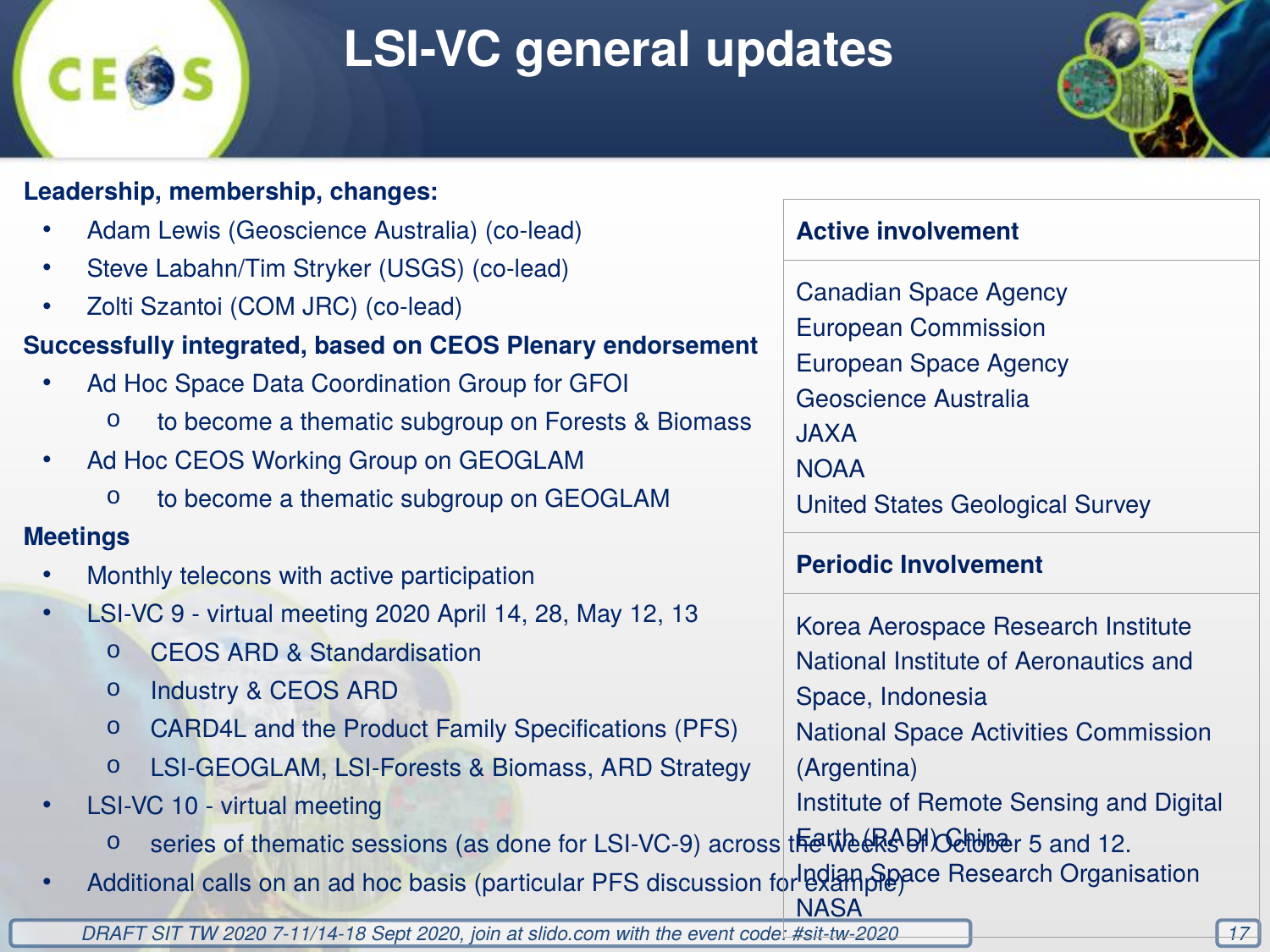

LSI-VC general updates
Leadership, membership, changes:
Adam Lewis (Geoscience Australia) (co-lead)
Steve Labahn/Tim Stryker (USGS) (co-lead)
Zolti Szantoi (COM JRC) (co-lead)
Successfully integrated, based on CEOS Plenary endorsement
Ad Hoc Space Data Coordination Group for GFOI
 to become a thematic subgroup on Forests & Biomass
Ad Hoc CEOS Working Group on GEOGLAM
 to become a thematic subgroup on GEOGLAM
Meetings
Monthly telecons with active participation
LSI-VC 9 - virtual meeting 2020 April 14, 28, May 12, 13
CEOS ARD & Standardisation
Industry & CEOS ARD
CARD4L and the Product Family Specifications (PFS)
LSI-GEOGLAM, LSI-Forests & Biomass, ARD Strategy
LSI-VC 10 - virtual meeting
series of thematic sessions (as done for LSI-VC-9) across the weeks of October 5 and 12.
Additional calls on an ad hoc basis (particular PFS discussion for example)

| Active involvement |
| --- |
| Canadian Space Agency European Commission European Space Agency Geoscience Australia JAXA NOAA United States Geological Survey |
| Periodic Involvement |
| Korea Aerospace Research Institute National Institute of Aeronautics and Space, Indonesia National Space Activities Commission (Argentina) Institute of Remote Sensing and Digital Earth (RADI) China Indian Space Research Organisation NASA |
17